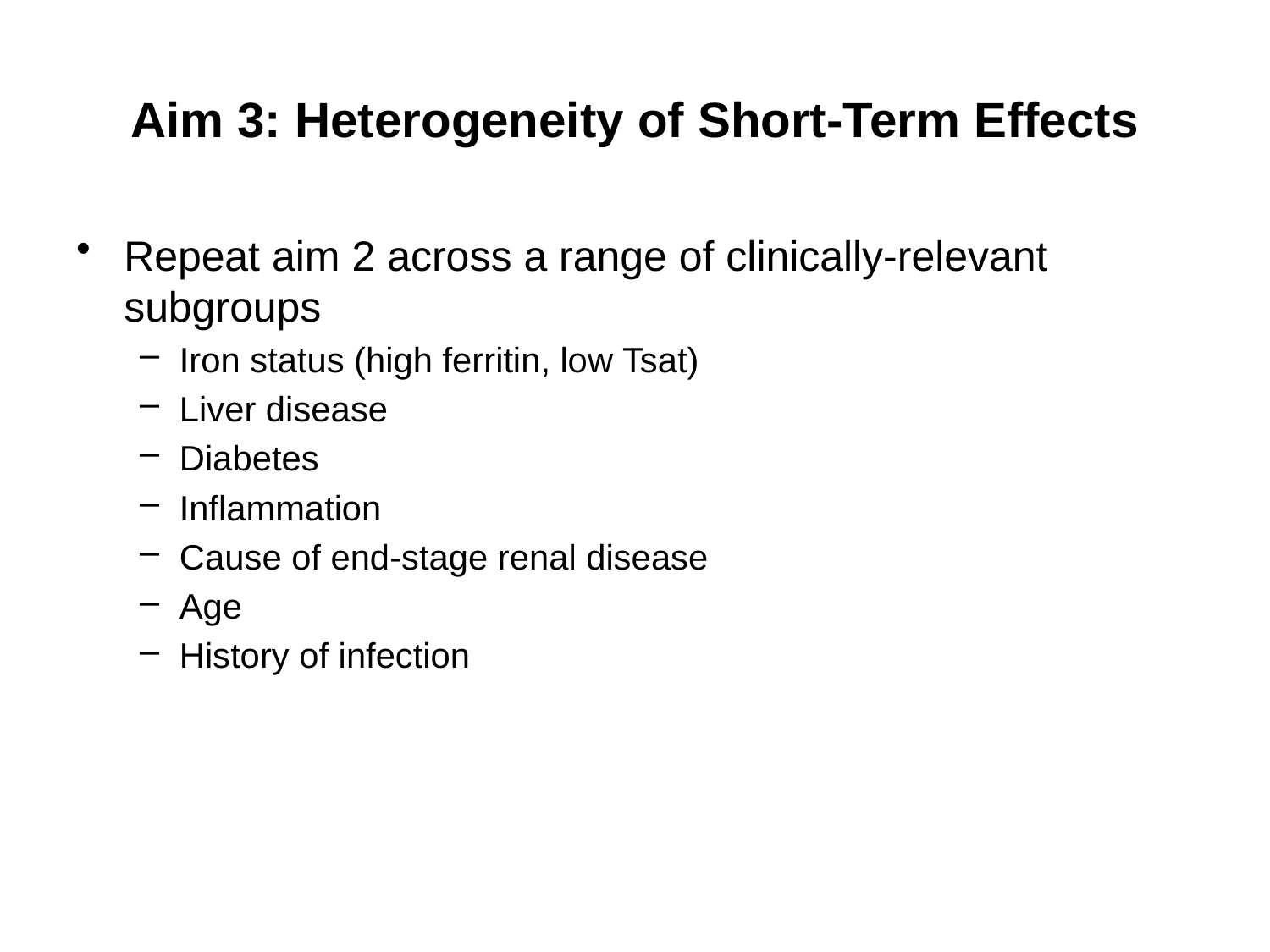

# Aim 3: Heterogeneity of Short-Term Effects
Repeat aim 2 across a range of clinically-relevant subgroups
Iron status (high ferritin, low Tsat)
Liver disease
Diabetes
Inflammation
Cause of end-stage renal disease
Age
History of infection